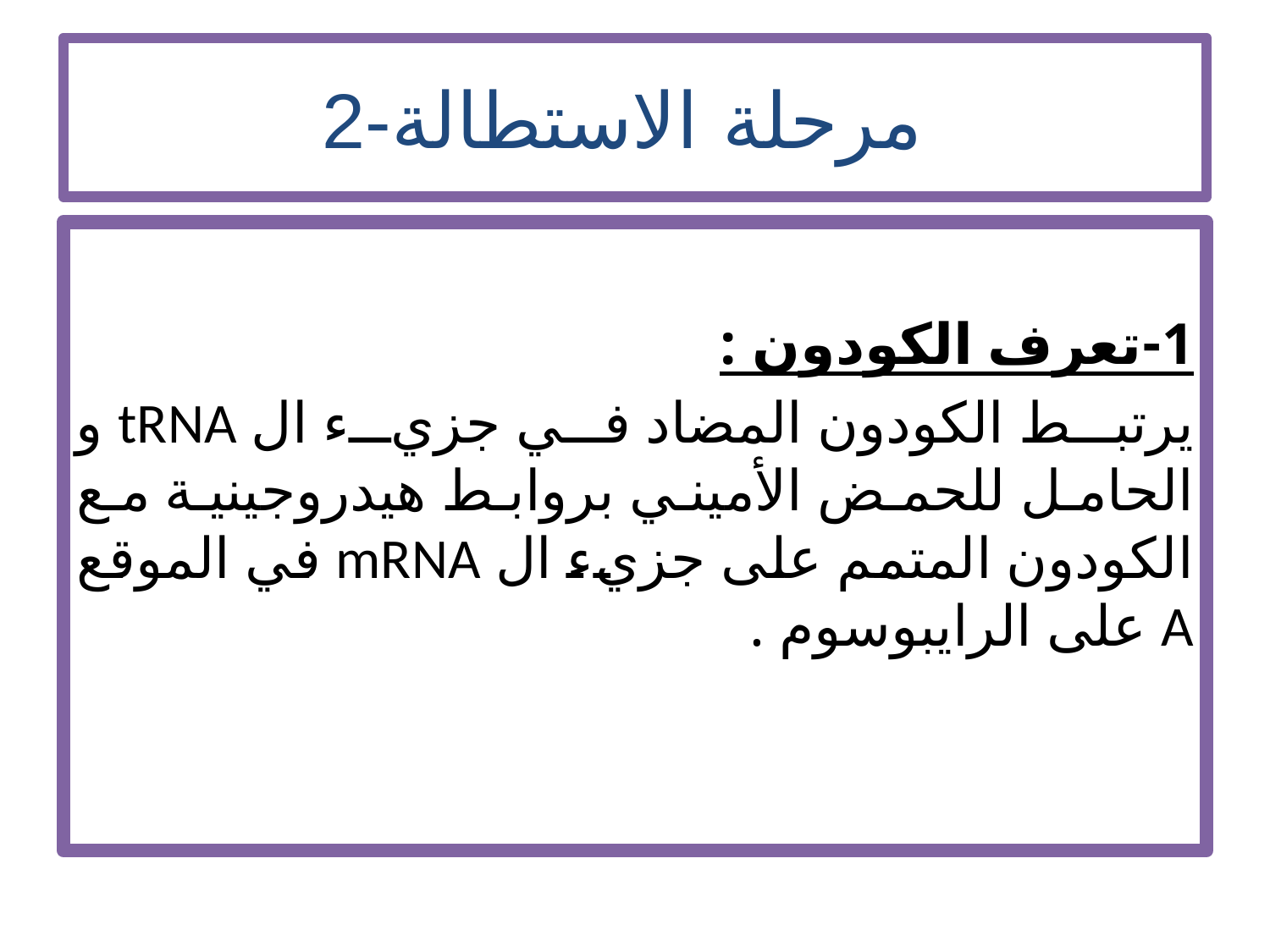

# 2-مرحلة الاستطالة

1-تعرف الكودون :
يرتبط الكودون المضاد في جزيء ال tRNA و الحامل للحمض الأميني بروابط هيدروجينية مع الكودون المتمم على جزيء ال mRNA في الموقع A على الرايبوسوم .